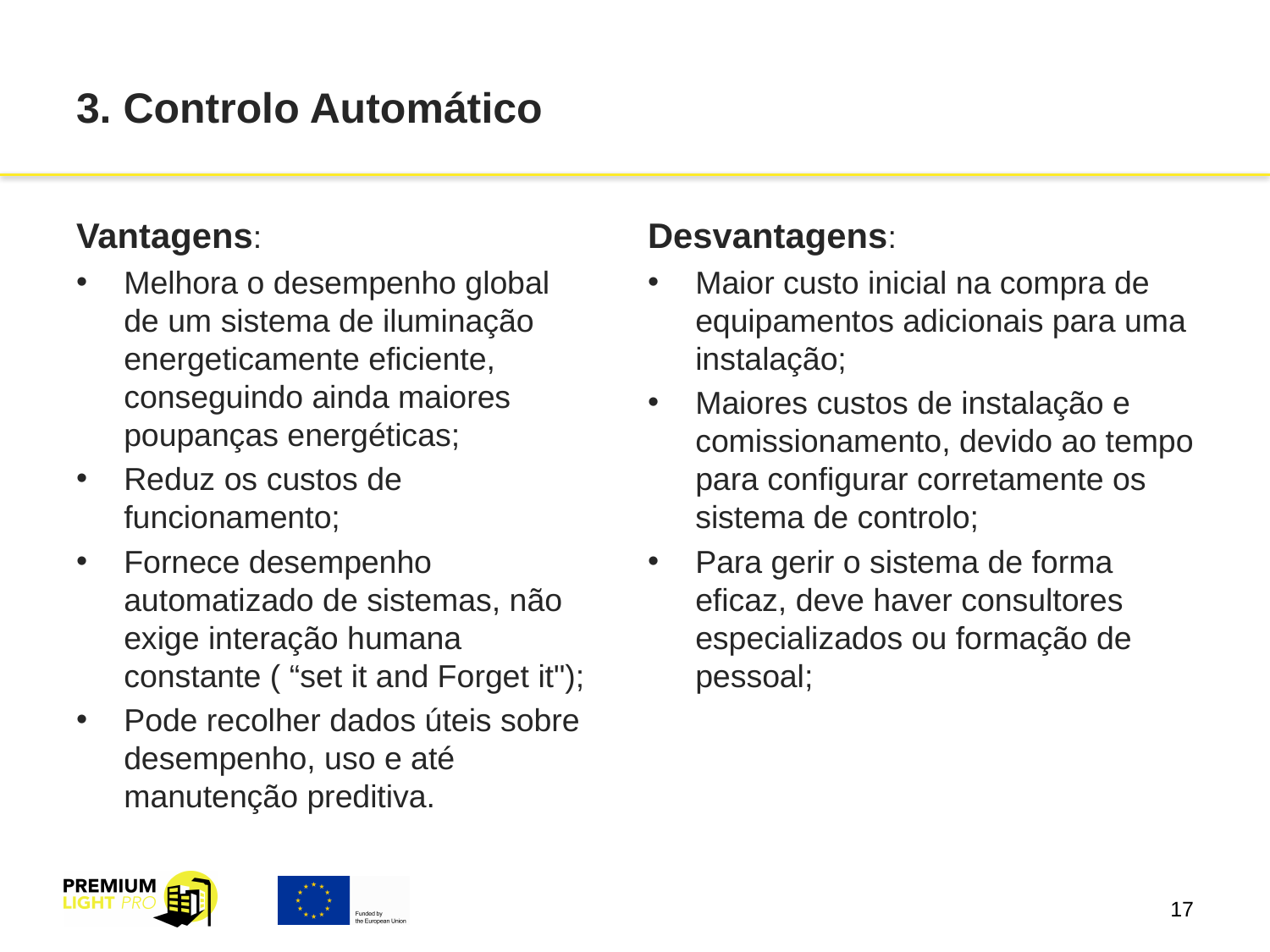

# 3. Controlo Automático
Desvantagens:
Maior custo inicial na compra de equipamentos adicionais para uma instalação;
Maiores custos de instalação e comissionamento, devido ao tempo para configurar corretamente os sistema de controlo;
Para gerir o sistema de forma eficaz, deve haver consultores especializados ou formação de pessoal;
Vantagens:
Melhora o desempenho global de um sistema de iluminação energeticamente eficiente, conseguindo ainda maiores poupanças energéticas;
Reduz os custos de funcionamento;
Fornece desempenho automatizado de sistemas, não exige interação humana constante ( “set it and Forget it");
Pode recolher dados úteis sobre desempenho, uso e até manutenção preditiva.